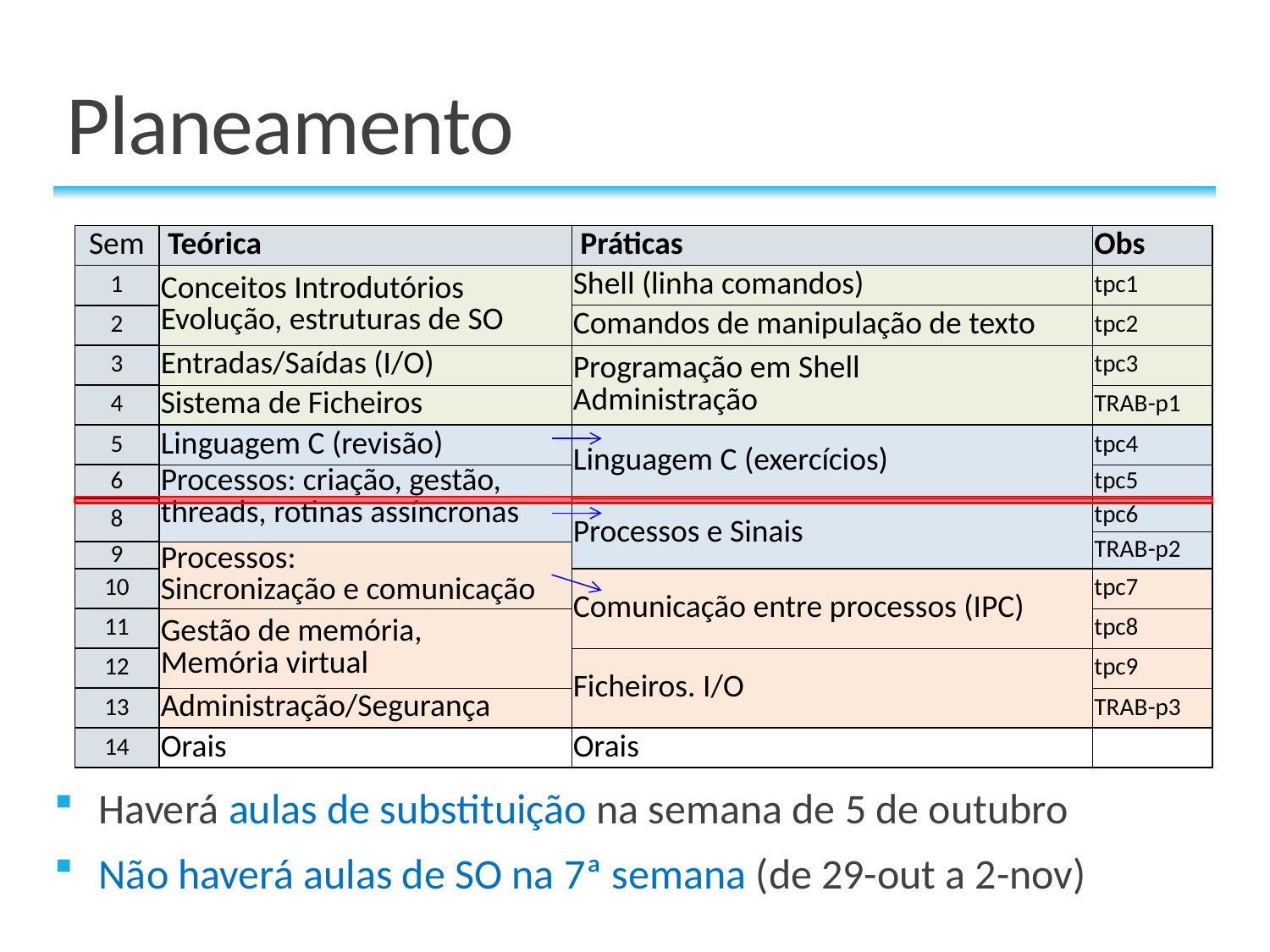

# Planeamento
| Sem | Teórica | Práticas | Obs |
| --- | --- | --- | --- |
| 1 | Conceitos Introdutórios Evolução, estruturas de SO | Shell (linha comandos) | tpc1 |
| 2 |  | Comandos de manipulação de texto | tpc2 |
| 3 | Entradas/Saídas (I/O) | Programação em Shell Administração | tpc3 |
| 4 | Sistema de Ficheiros |  | TRAB-p1 |
| 5 | Linguagem C (revisão) | Linguagem C (exercícios) | tpc4 |
| 6 | Processos: criação, gestão, threads, rotinas assíncronas |  | tpc5 |
| 8 |  | Processos e Sinais | tpc6 |
| 9 |  |  | TRAB-p2 |
| 9 | Processos: Sincronização e comunicação |  |  |
| 10 |  | Comunicação entre processos (IPC) | tpc7 |
| 11 | Gestão de memória, Memória virtual |  | tpc8 |
| 12 |  | Ficheiros. I/O | tpc9 |
| 13 | Administração/Segurança |  | TRAB-p3 |
| 14 | Orais | Orais |  |

Haverá aulas de substituição na semana de 5 de outubro
Não haverá aulas de SO na 7ª semana (de 29-out a 2-nov)